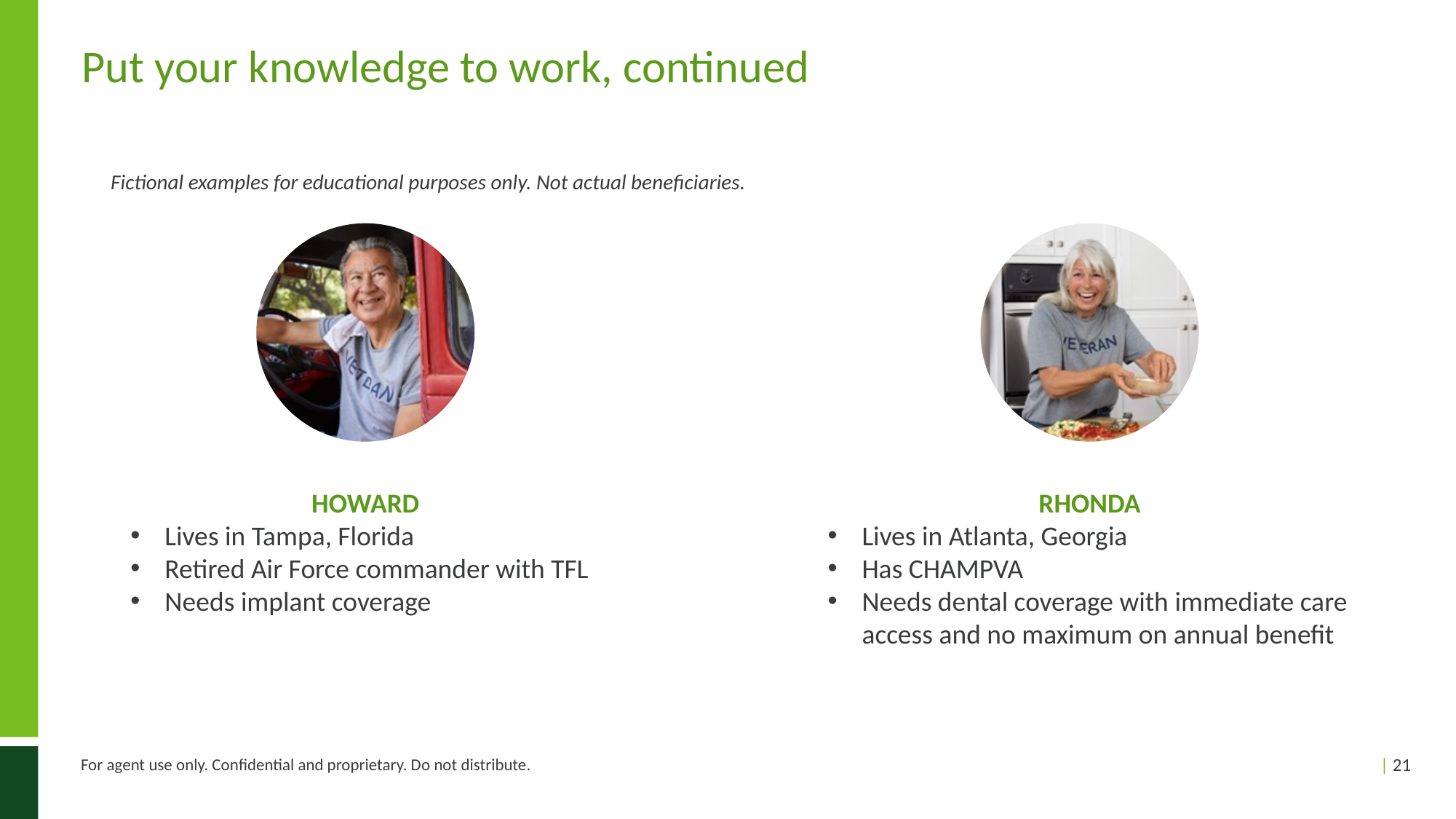

# Put your knowledge to work, continued
Fictional examples for educational purposes only. Not actual beneficiaries.

HOWARD
Lives in Tampa, Florida
Retired Air Force commander with TFL
Needs implant coverage
RHONDA
Lives in Atlanta, Georgia
Has CHAMPVA
Needs dental coverage with immediate care access and no maximum on annual benefit